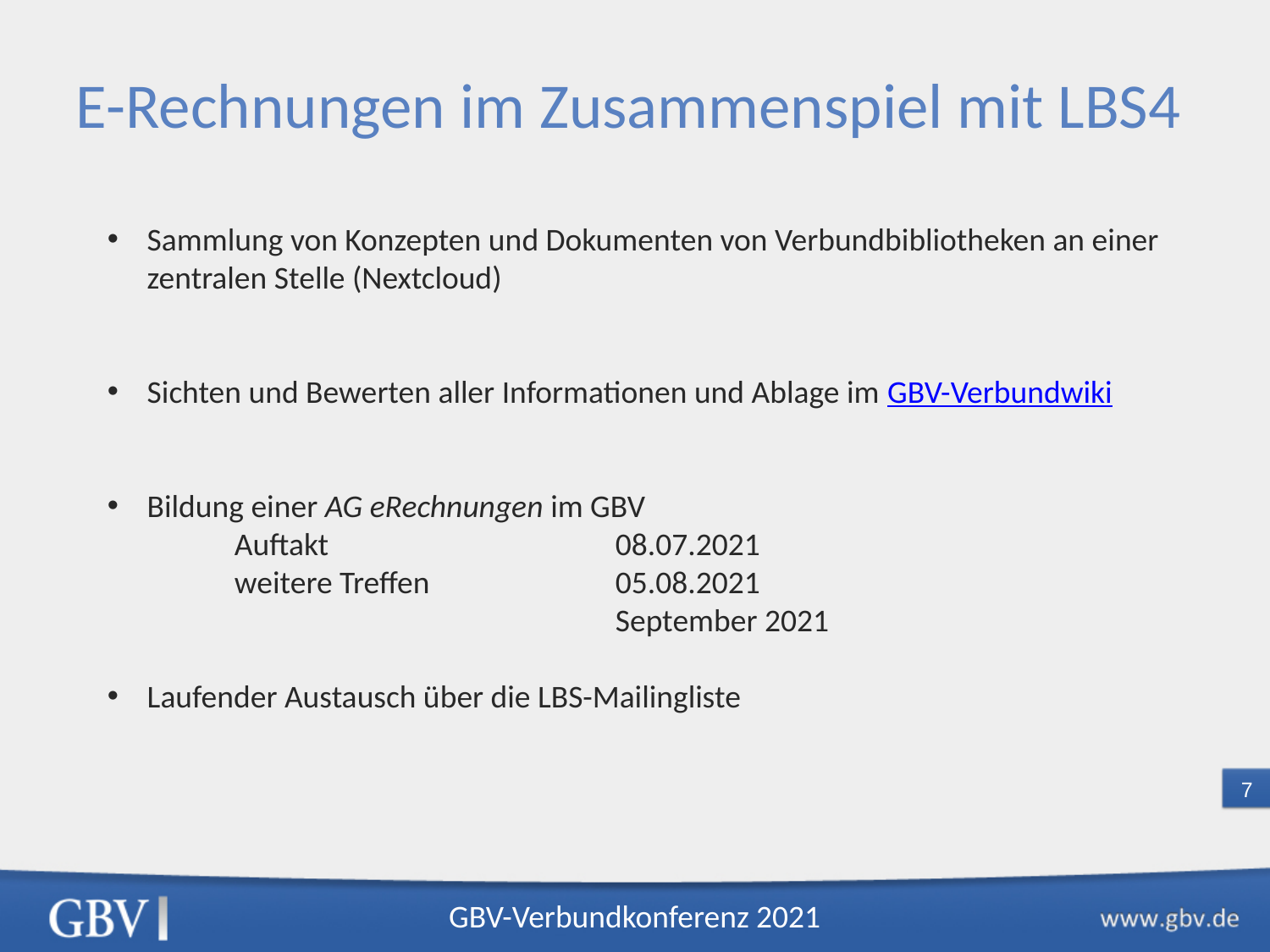

E-Rechnungen im Zusammenspiel mit LBS4

Sammlung von Konzepten und Dokumenten von Verbundbibliotheken an einer zentralen Stelle (Nextcloud)

Sichten und Bewerten aller Informationen und Ablage im GBV-Verbundwiki

Bildung einer AG eRechnungen im GBV
	Auftakt			08.07.2021
	weitere Treffen		05.08.2021
				September 2021

Laufender Austausch über die LBS-Mailingliste

7
GBV-Verbundkonferenz 2021